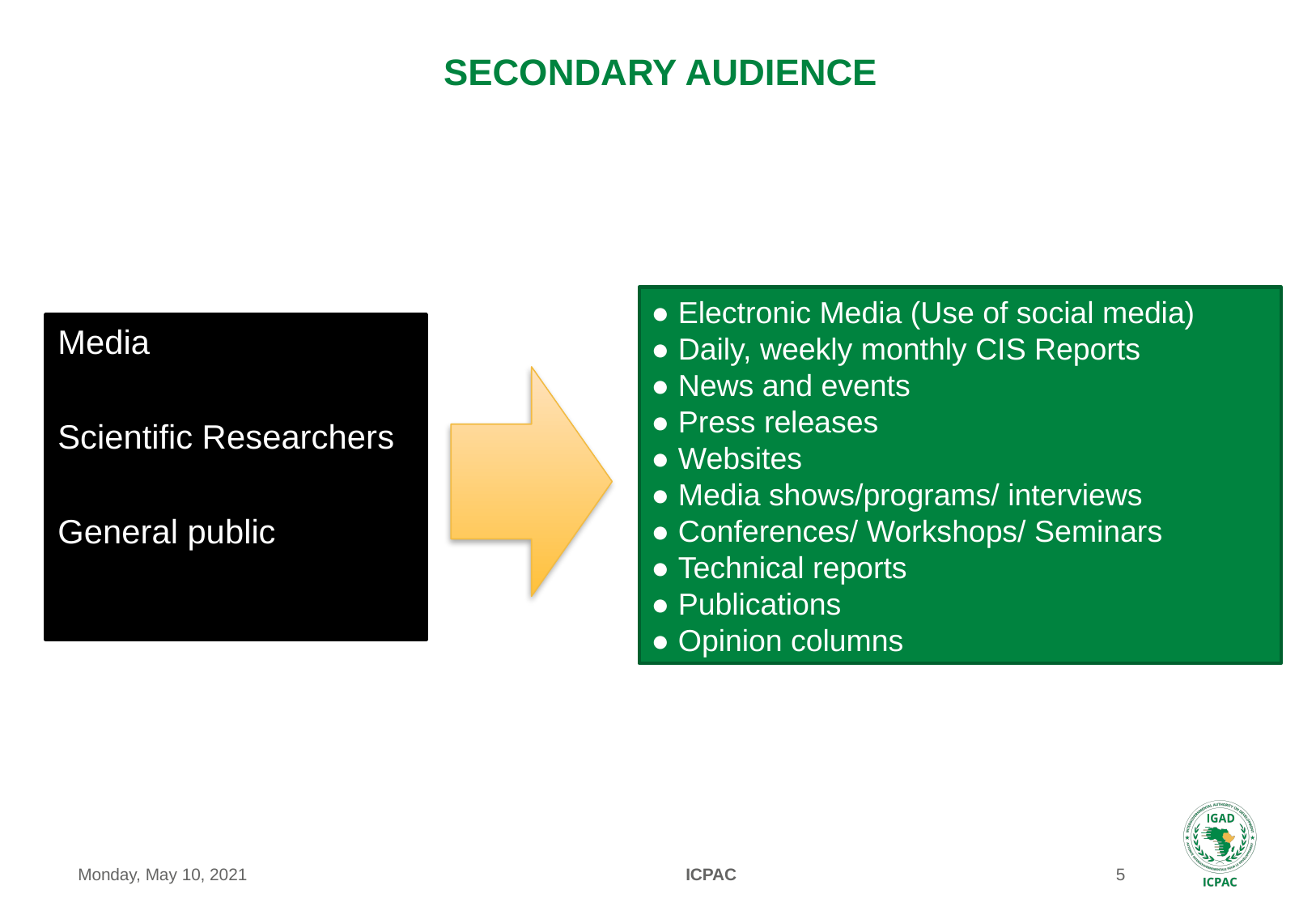

# SECONDARY AUDIENCE
● Electronic Media (Use of social media)
● Daily, weekly monthly CIS Reports
● News and events
● Press releases
● Websites
● Media shows/programs/ interviews
● Conferences/ Workshops/ Seminars
● Technical reports
● Publications
● Opinion columns
Media

Scientific Researchers

General public

Monday, May 10, 2021
ICPAC
5